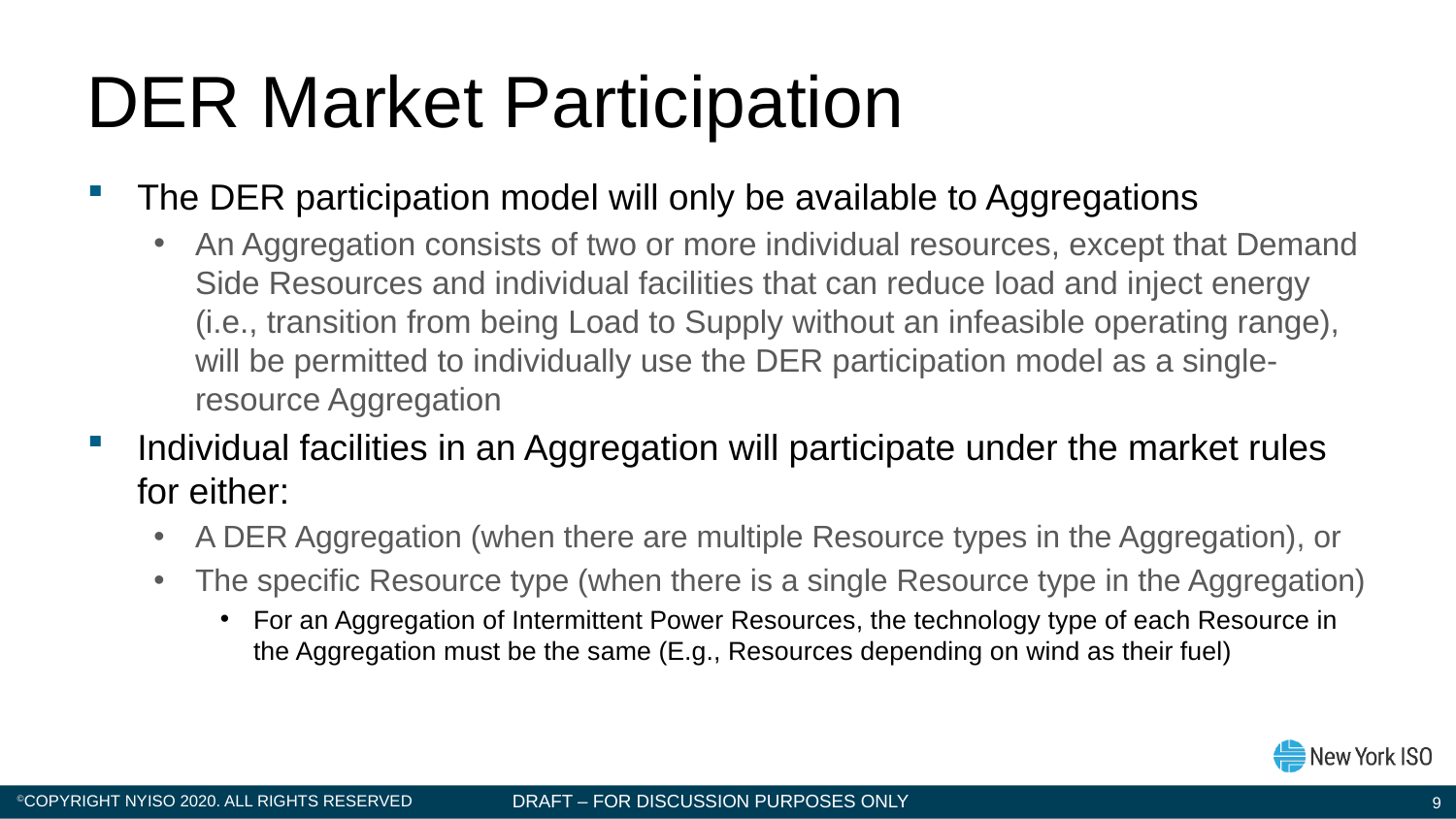

# DER Market Participation
The DER participation model will only be available to Aggregations
An Aggregation consists of two or more individual resources, except that Demand Side Resources and individual facilities that can reduce load and inject energy (i.e., transition from being Load to Supply without an infeasible operating range), will be permitted to individually use the DER participation model as a single-resource Aggregation
Individual facilities in an Aggregation will participate under the market rules for either:
A DER Aggregation (when there are multiple Resource types in the Aggregation), or
The specific Resource type (when there is a single Resource type in the Aggregation)
For an Aggregation of Intermittent Power Resources, the technology type of each Resource in the Aggregation must be the same (E.g., Resources depending on wind as their fuel)